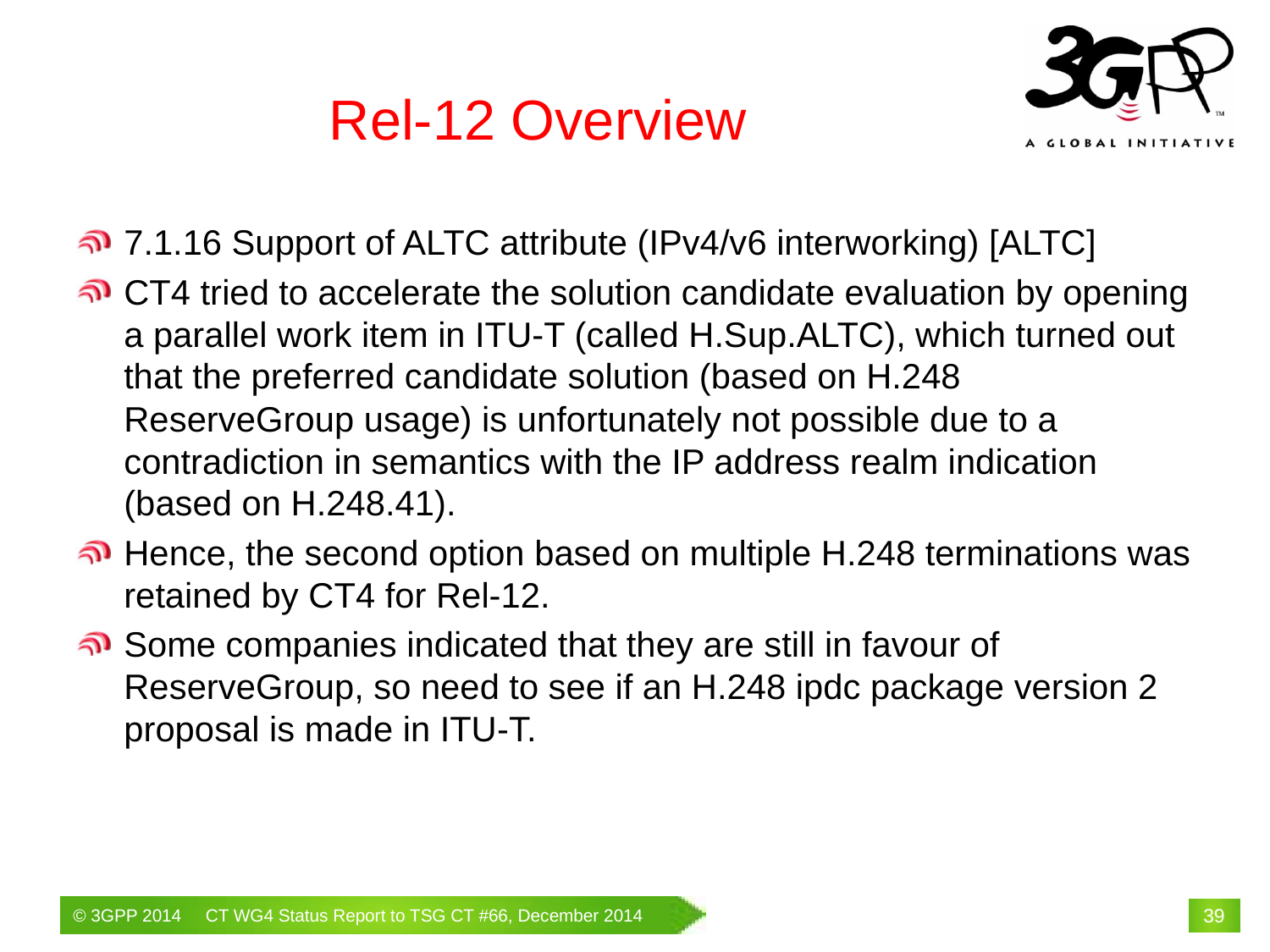

# Rel-12 Overview
7.1.16 Support of ALTC attribute (IPv4/v6 interworking) [ALTC]
CT4 tried to accelerate the solution candidate evaluation by opening a parallel work item in ITU-T (called H.Sup.ALTC), which turned out that the preferred candidate solution (based on H.248 ReserveGroup usage) is unfortunately not possible due to a contradiction in semantics with the IP address realm indication (based on H.248.41).
Hence, the second option based on multiple H.248 terminations was retained by CT4 for Rel-12.
Some companies indicated that they are still in favour of ReserveGroup, so need to see if an H.248 ipdc package version 2 proposal is made in ITU-T.